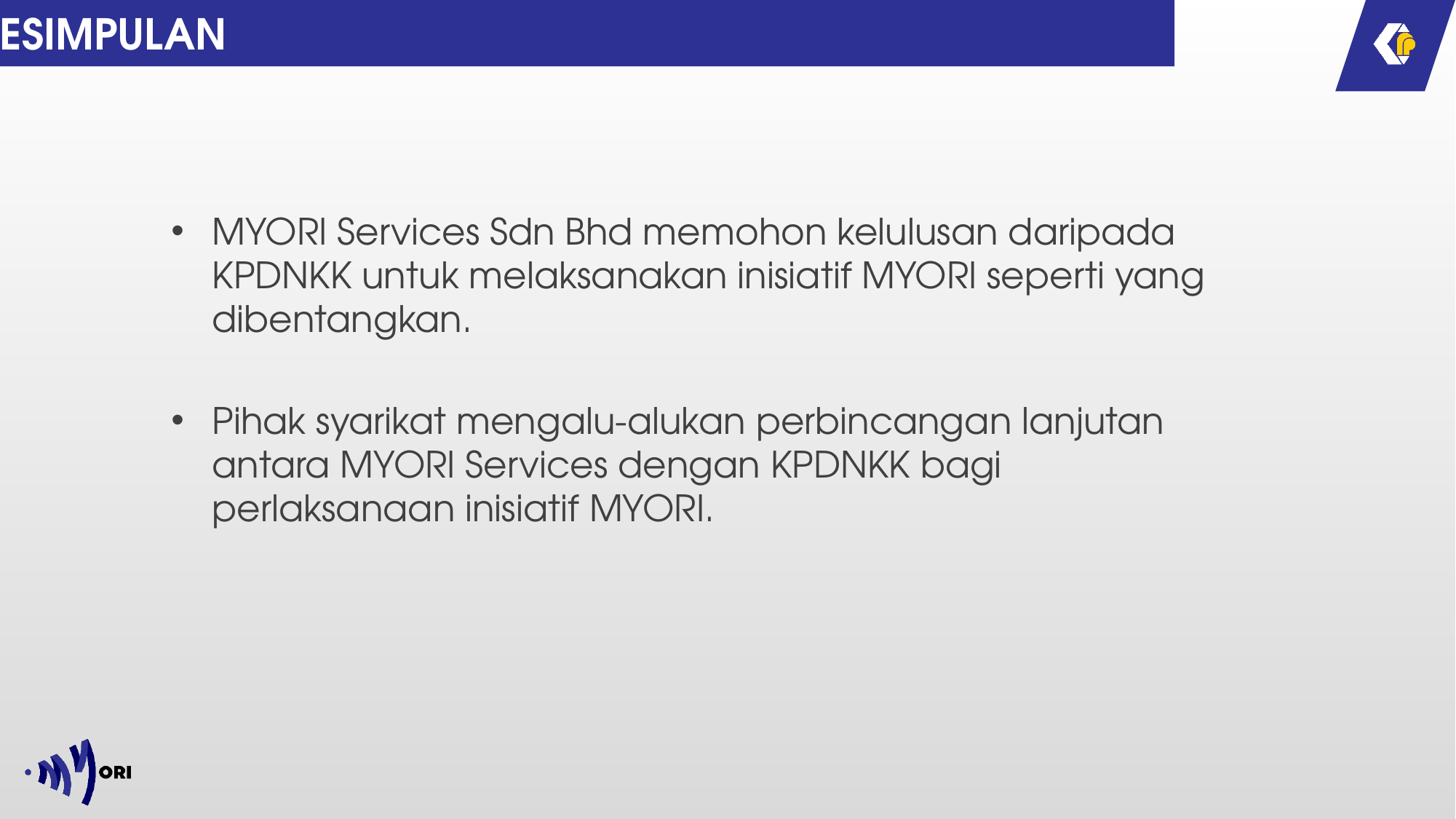

# KESIMPULAN
MYORI Services Sdn Bhd memohon kelulusan daripada KPDNKK untuk melaksanakan inisiatif MYORI seperti yang dibentangkan.

Pihak syarikat mengalu-alukan perbincangan lanjutan antara MYORI Services dengan KPDNKK bagi perlaksanaan inisiatif MYORI.